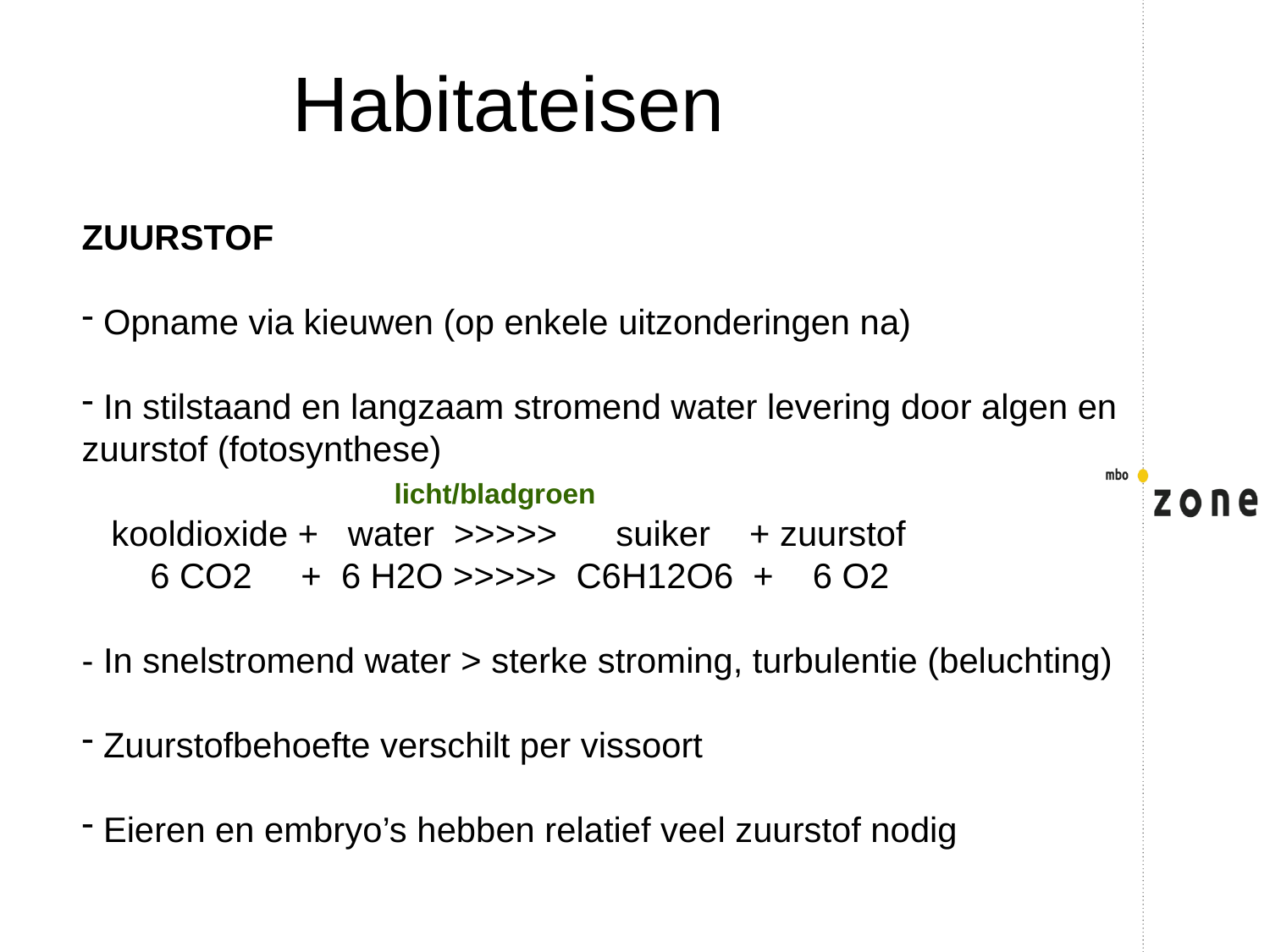

Habitateisen
ZUURSTOF

 Opname via kieuwen (op enkele uitzonderingen na)

 In stilstaand en langzaam stromend water levering door algen en zuurstof (fotosynthese)
		      licht/bladgroen
   kooldioxide +   water  >>>>>      suiker    + zuurstof
       6 CO2     +  6 H2O >>>>>  C6H12O6  +    6 O2

- In snelstromend water > sterke stroming, turbulentie (beluchting)

 Zuurstofbehoefte verschilt per vissoort

 Eieren en embryo’s hebben relatief veel zuurstof nodig